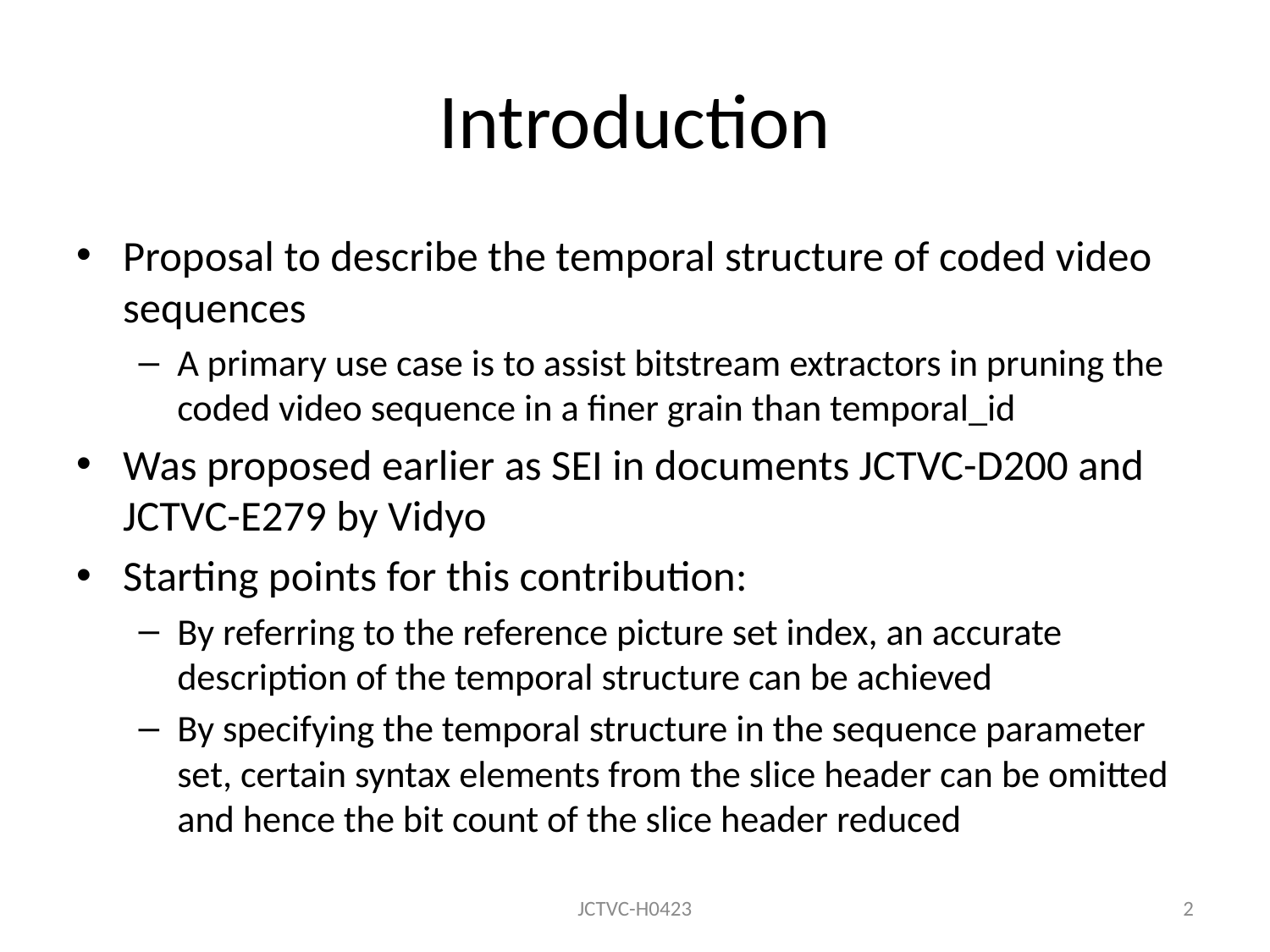

# Introduction
Proposal to describe the temporal structure of coded video sequences
A primary use case is to assist bitstream extractors in pruning the coded video sequence in a finer grain than temporal_id
Was proposed earlier as SEI in documents JCTVC-D200 and JCTVC-E279 by Vidyo
Starting points for this contribution:
By referring to the reference picture set index, an accurate description of the temporal structure can be achieved
By specifying the temporal structure in the sequence parameter set, certain syntax elements from the slice header can be omitted and hence the bit count of the slice header reduced
JCTVC-H0423
2